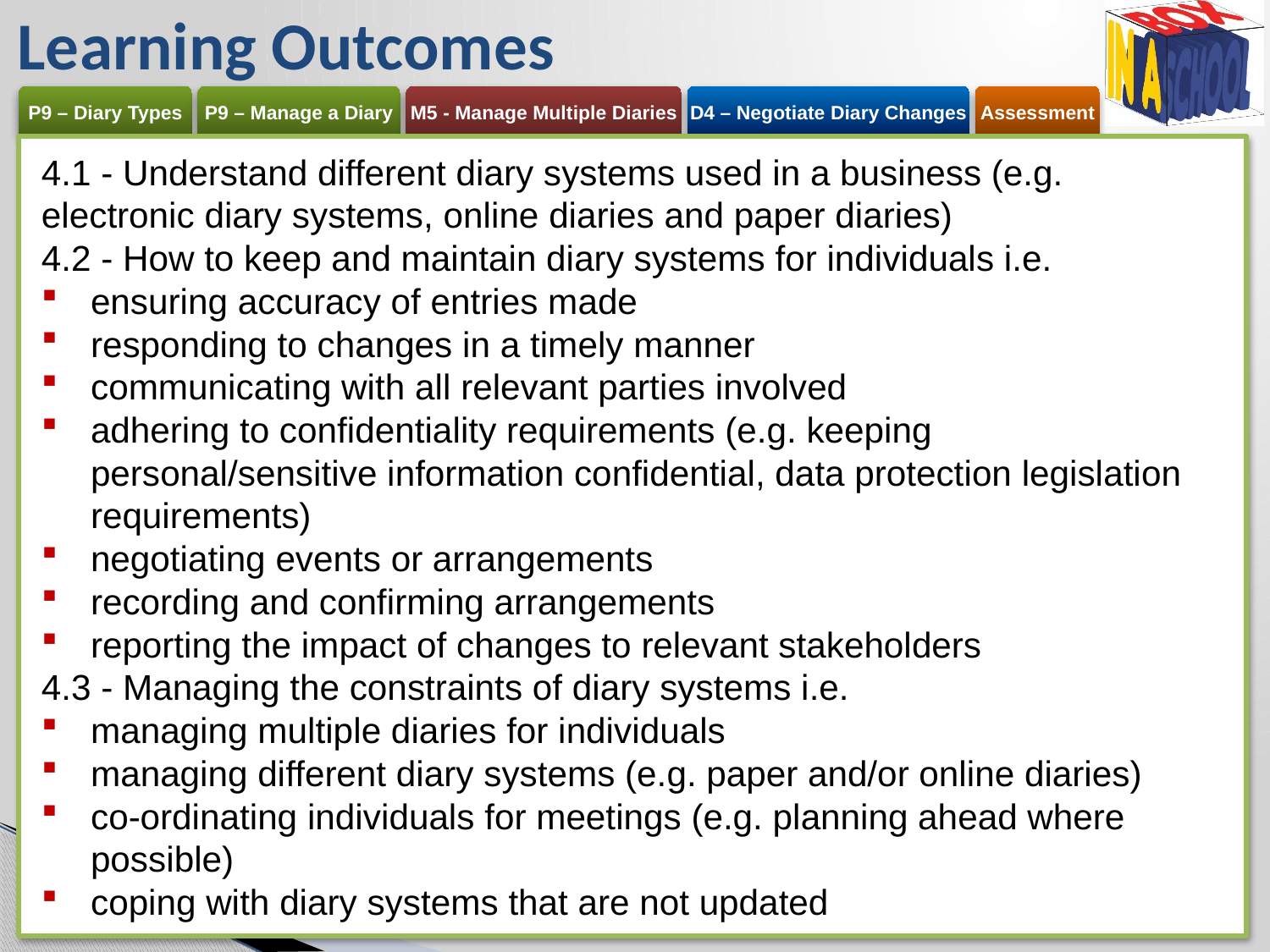

# Learning Outcomes
4.1 - Understand different diary systems used in a business (e.g. electronic diary systems, online diaries and paper diaries)
4.2 - How to keep and maintain diary systems for individuals i.e.
ensuring accuracy of entries made
responding to changes in a timely manner
communicating with all relevant parties involved
adhering to confidentiality requirements (e.g. keeping personal/sensitive information confidential, data protection legislation requirements)
negotiating events or arrangements
recording and confirming arrangements
reporting the impact of changes to relevant stakeholders
4.3 - Managing the constraints of diary systems i.e.
managing multiple diaries for individuals
managing different diary systems (e.g. paper and/or online diaries)
co-ordinating individuals for meetings (e.g. planning ahead where possible)
coping with diary systems that are not updated